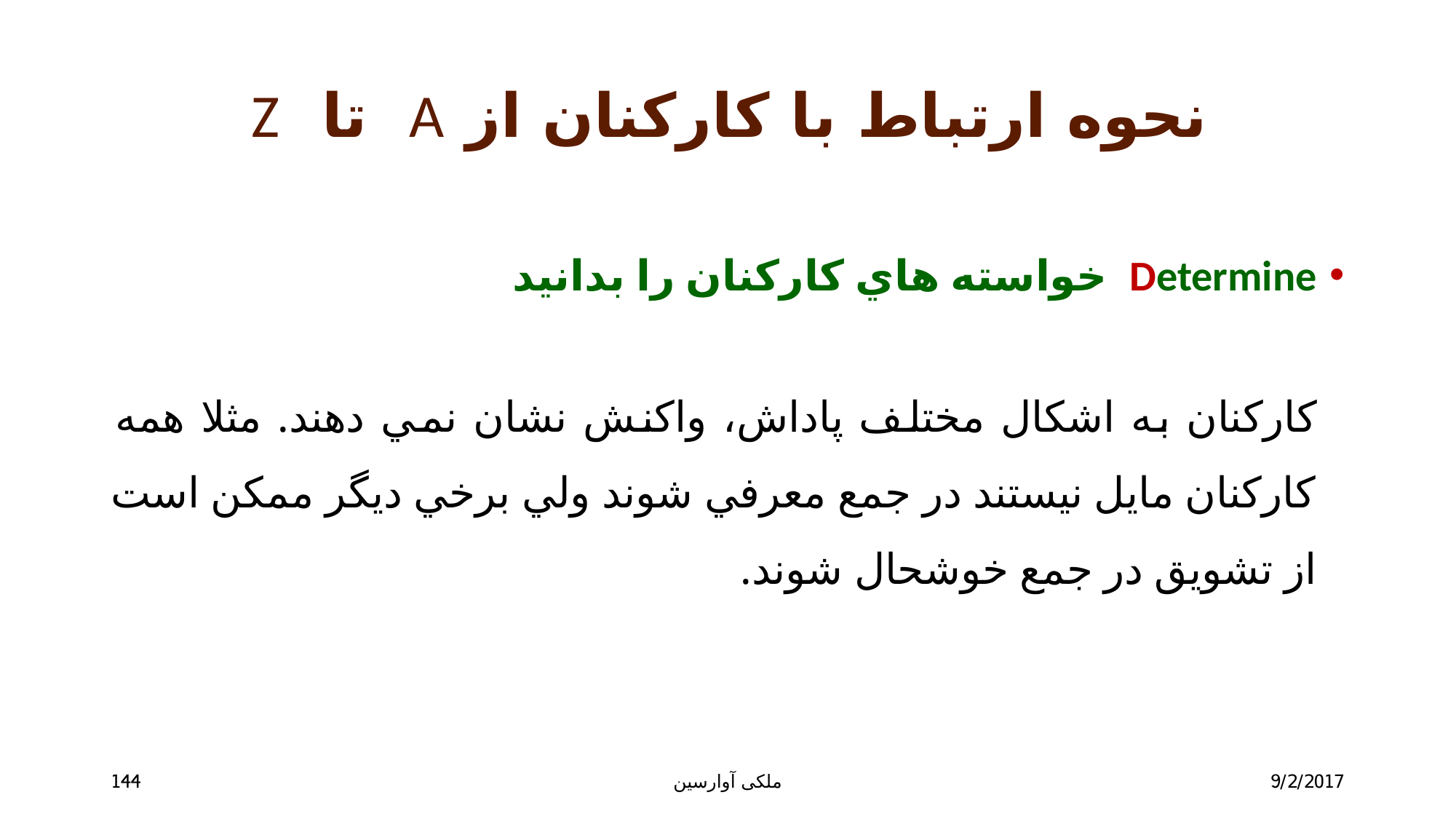

# نحوه ارتباط با کارکنان از A  تا  Z
Determine  خواسته هاي کارکنان را بدانيد
کارکنان به اشکال مختلف پاداش، واکنش نشان نمي دهند. مثلا همه کارکنان مايل نيستند در جمع معرفي شوند ولي برخي ديگر ممکن است از تشويق در جمع خوشحال شوند.

144
ملکی آوارسین
9/2/2017